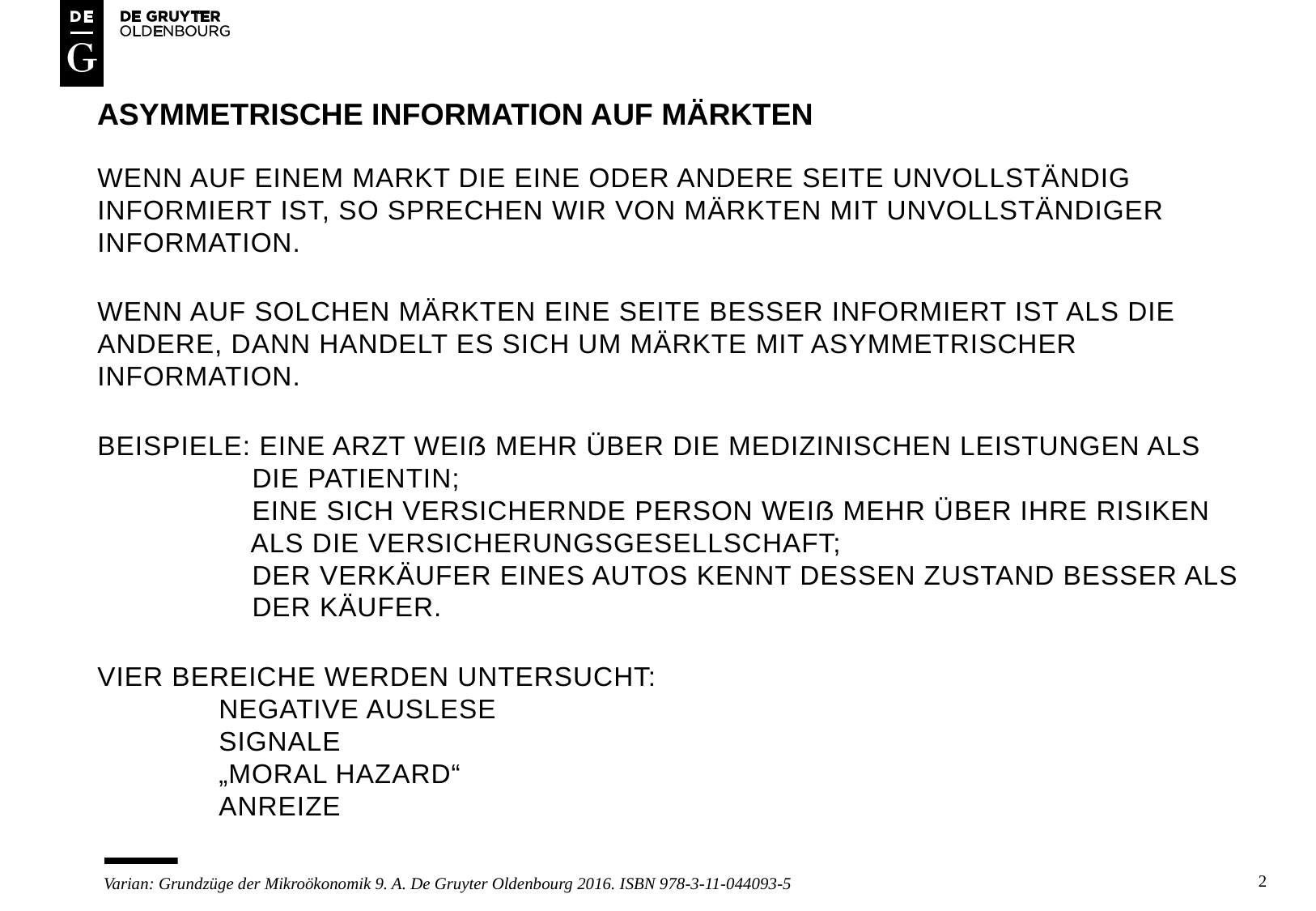

# Asymmetrische Information auf märkten
Wenn auf einem markt die eine oder andere Seite unvollständig informiert ist, so sprechen wir von märkten mit unvollständiger information.
Wenn auf solchen märkten eine seite besser informiert ist als die andere, dann handelt es sich um märkte mit asymmetrischer information.
beispiele: eine arzt weiß mehr über die medizinischen leistungen als 	    die patientin;
	    eine sich versichernde person weiß mehr über ihre risiken 	    als die versicherungsgesellschaft;
	    der verkäufer eines autos kennt dessen zustand besser als 	    der käufer.
Vier bereiche werden untersucht:
	negative auslese
	signale
	„moral hazard“
	anreize

2
Varian: Grundzüge der Mikroökonomik 9. A. De Gruyter Oldenbourg 2016. ISBN 978-3-11-044093-5